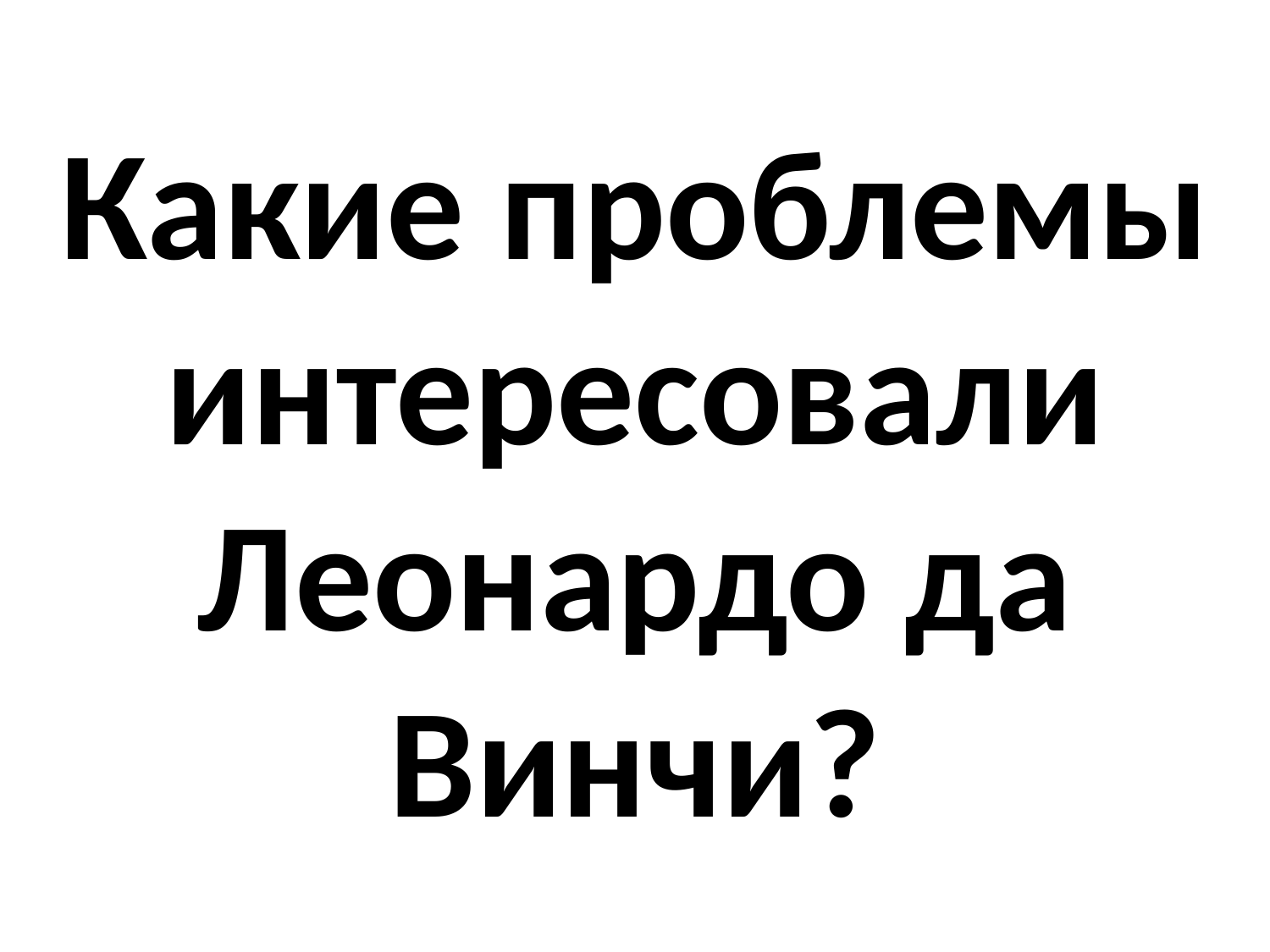

# Какие проблемы интересовали Леонардо да Винчи?